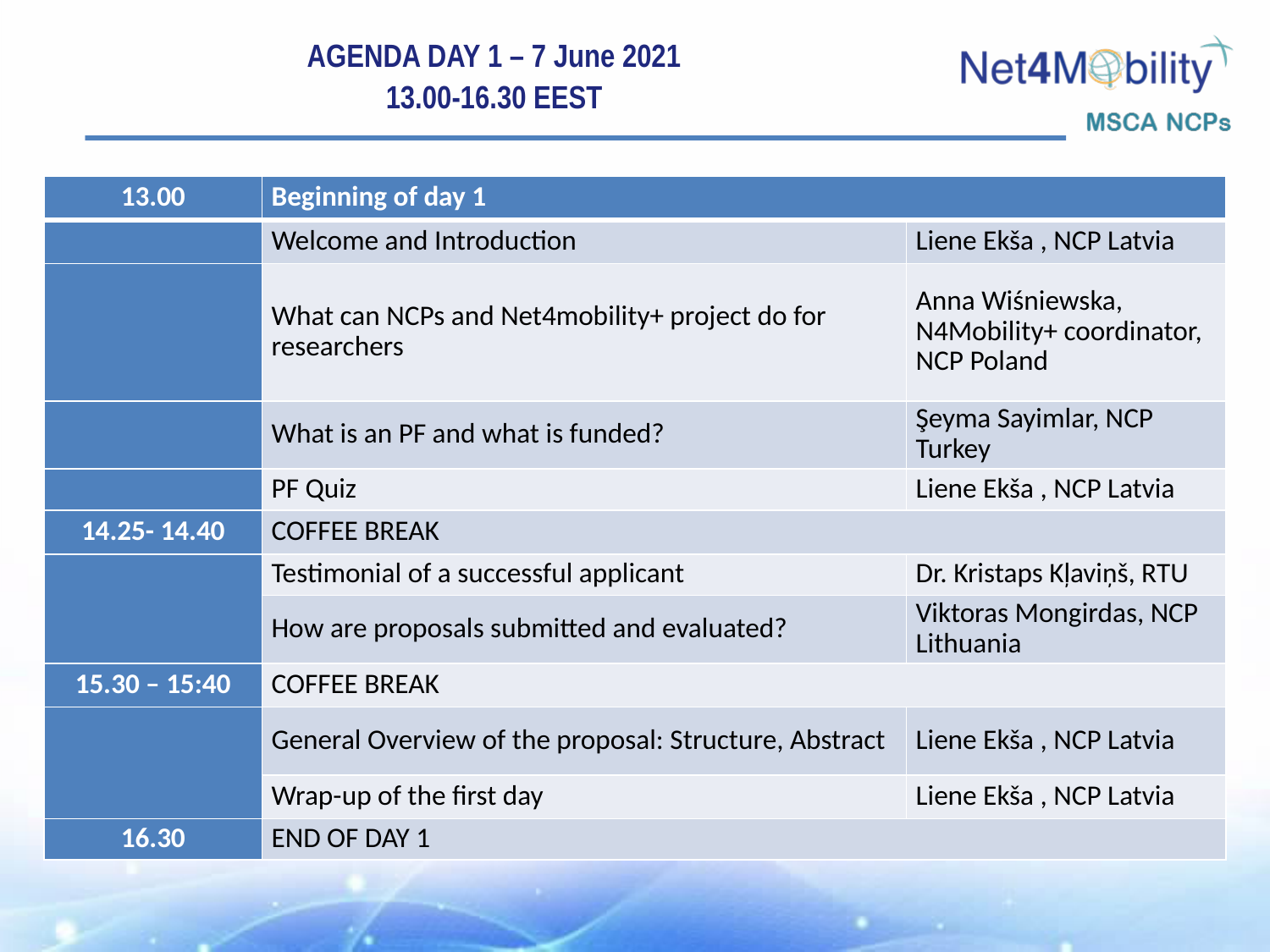

# AGENDA DAY 1 – 7 June 2021 13.00-16.30 EEST
| 13.00 | Beginning of day 1 |  |
| --- | --- | --- |
|  | Welcome and Introduction | Liene Ekša , NCP Latvia |
|  | What can NCPs and Net4mobility+ project do for researchers | Anna Wiśniewska, N4Mobility+ coordinator, NCP Poland |
|  | What is an PF and what is funded? | Şeyma Sayimlar, NCP Turkey |
|  | PF Quiz | Liene Ekša , NCP Latvia |
| 14.25- 14.40 | COFFEE BREAK |  |
|  | Testimonial of a successful applicant | Dr. Kristaps Kļaviņš, RTU |
|  | How are proposals submitted and evaluated? | Viktoras Mongirdas, NCP Lithuania |
| 15.30 – 15:40 | COFFEE BREAK |  |
|  | General Overview of the proposal: Structure, Abstract | Liene Ekša , NCP Latvia |
|  | Wrap-up of the first day | Liene Ekša , NCP Latvia |
| 16.30 | END OF DAY 1 |  |